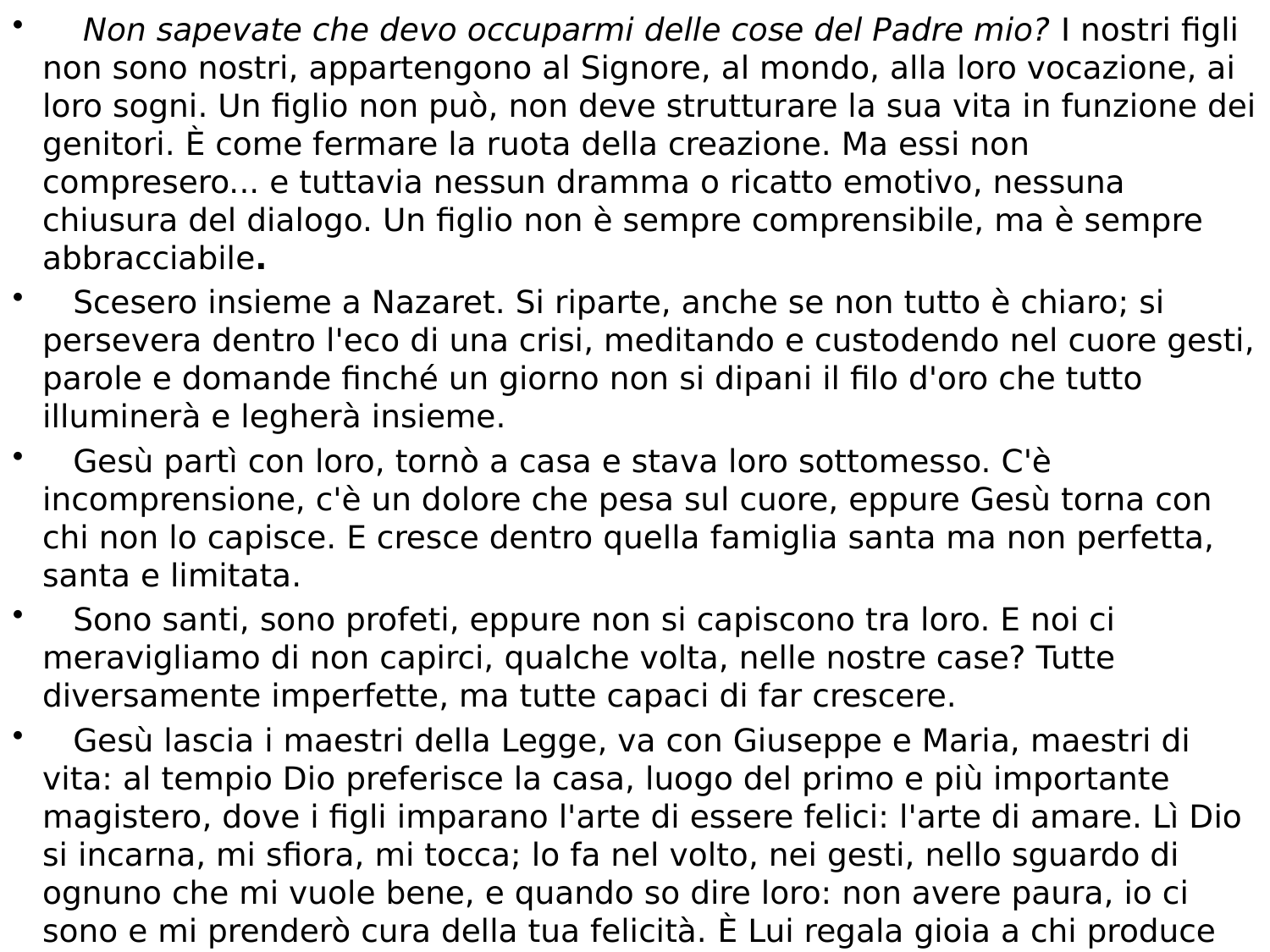

Non sapevate che devo occuparmi delle cose del Padre mio? I nostri figli non sono nostri, appartengono al Signore, al mondo, alla loro vocazione, ai loro sogni. Un figlio non può, non deve strutturare la sua vita in funzione dei genitori. È come fermare la ruota della creazione. Ma essi non compresero... e tuttavia nessun dramma o ricatto emotivo, nessuna chiusura del dialogo. Un figlio non è sempre comprensibile, ma è sempre abbracciabile.
   Scesero insieme a Nazaret. Si riparte, anche se non tutto è chiaro; si persevera dentro l'eco di una crisi, meditando e custodendo nel cuore gesti, parole e domande finché un giorno non si dipani il filo d'oro che tutto illuminerà e legherà insieme.
   Gesù partì con loro, tornò a casa e stava loro sottomesso. C'è incomprensione, c'è un dolore che pesa sul cuore, eppure Gesù torna con chi non lo capisce. E cresce dentro quella famiglia santa ma non perfetta, santa e limitata.
   Sono santi, sono profeti, eppure non si capiscono tra loro. E noi ci meravigliamo di non capirci, qualche volta, nelle nostre case? Tutte diversamente imperfette, ma tutte capaci di far crescere.
   Gesù lascia i maestri della Legge, va con Giuseppe e Maria, maestri di vita: al tempio Dio preferisce la casa, luogo del primo e più importante magistero, dove i figli imparano l'arte di essere felici: l'arte di amare. Lì Dio si incarna, mi sfiora, mi tocca; lo fa nel volto, nei gesti, nello sguardo di ognuno che mi vuole bene, e quando so dire loro: non avere paura, io ci sono e mi prenderò cura della tua felicità. È Lui regala gioia a chi produce amore.